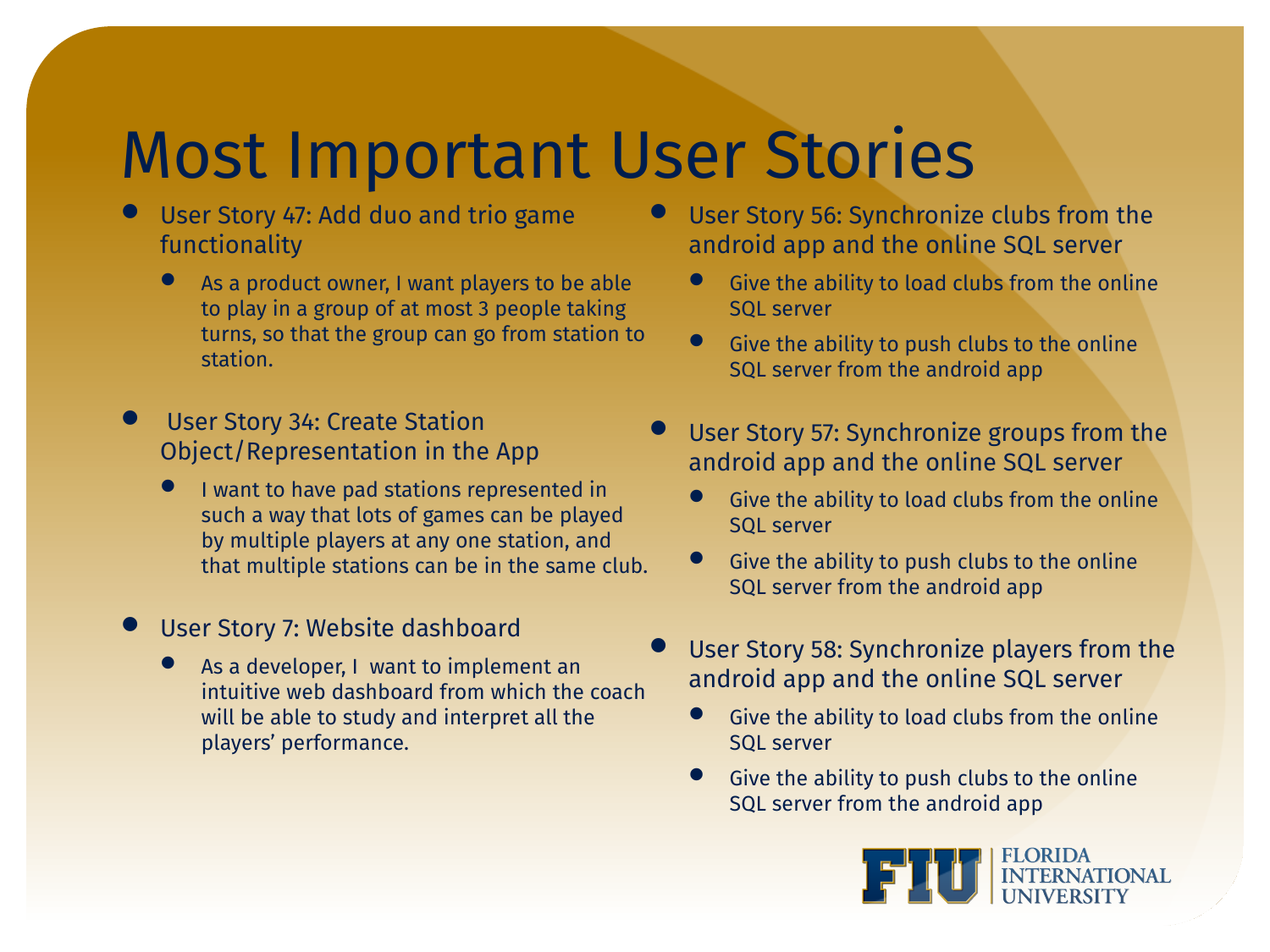

# Most Important User Stories
User Story 47: Add duo and trio game functionality
As a product owner, I want players to be able to play in a group of at most 3 people taking turns, so that the group can go from station to station.
 User Story 34: Create Station Object/Representation in the App
I want to have pad stations represented in such a way that lots of games can be played by multiple players at any one station, and that multiple stations can be in the same club.
User Story 7: Website dashboard
As a developer, I  want to implement an intuitive web dashboard from which the coach will be able to study and interpret all the players’ performance.

User Story 56: Synchronize clubs from the android app and the online SQL server
Give the ability to load clubs from the online SQL server
Give the ability to push clubs to the online SQL server from the android app
User Story 57: Synchronize groups from the android app and the online SQL server
Give the ability to load clubs from the online SQL server
Give the ability to push clubs to the online SQL server from the android app
User Story 58: Synchronize players from the android app and the online SQL server
Give the ability to load clubs from the online SQL server
Give the ability to push clubs to the online SQL server from the android app